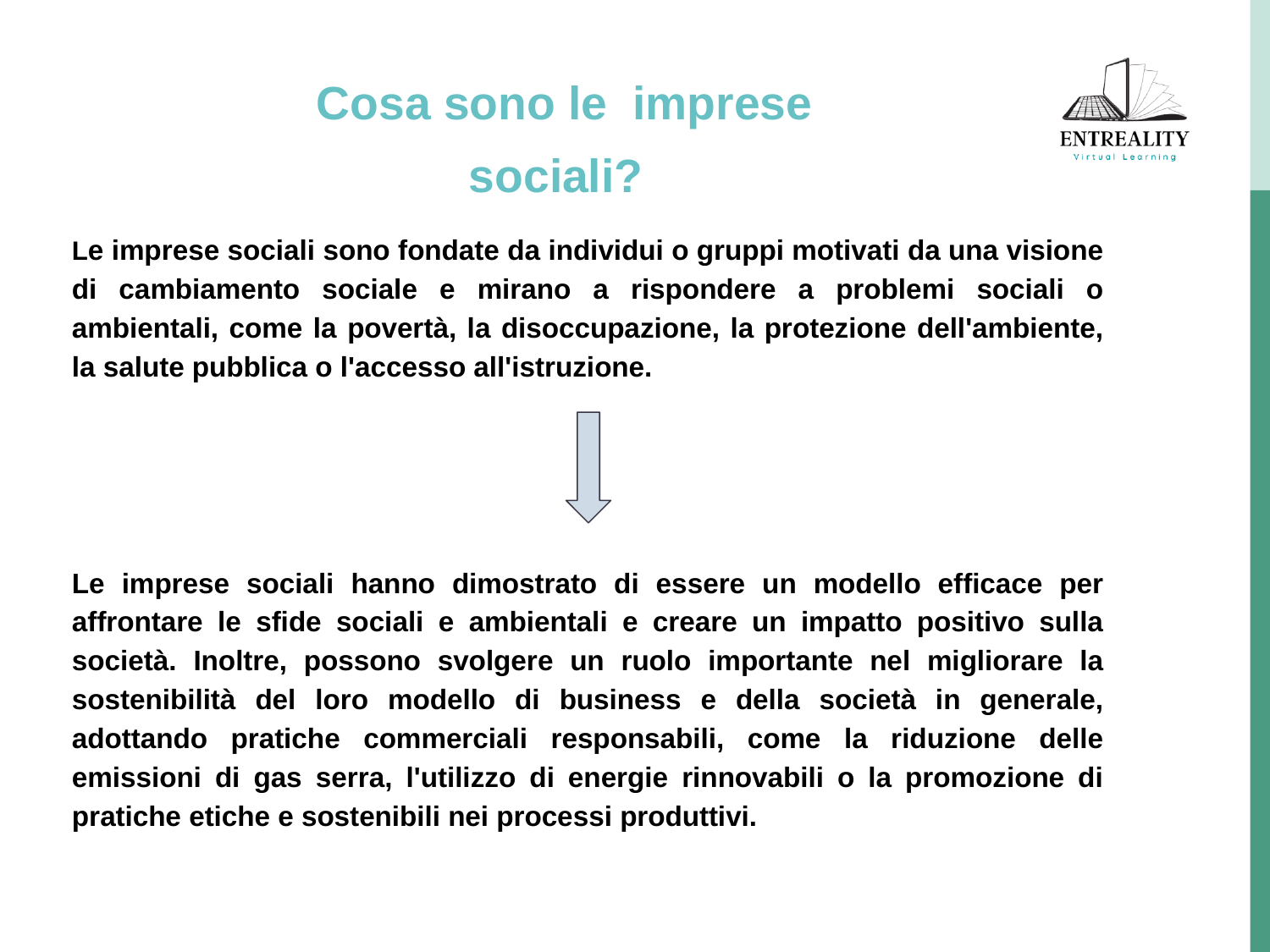

# Cosa sono le  imprese sociali?
Le imprese sociali sono fondate da individui o gruppi motivati da una visione di cambiamento sociale e mirano a rispondere a problemi sociali o ambientali, come la povertà, la disoccupazione, la protezione dell'ambiente, la salute pubblica o l'accesso all'istruzione.

Le imprese sociali hanno dimostrato di essere un modello efficace per affrontare le sfide sociali e ambientali e creare un impatto positivo sulla società. Inoltre, possono svolgere un ruolo importante nel migliorare la sostenibilità del loro modello di business e della società in generale, adottando pratiche commerciali responsabili, come la riduzione delle emissioni di gas serra, l'utilizzo di energie rinnovabili o la promozione di pratiche etiche e sostenibili nei processi produttivi.